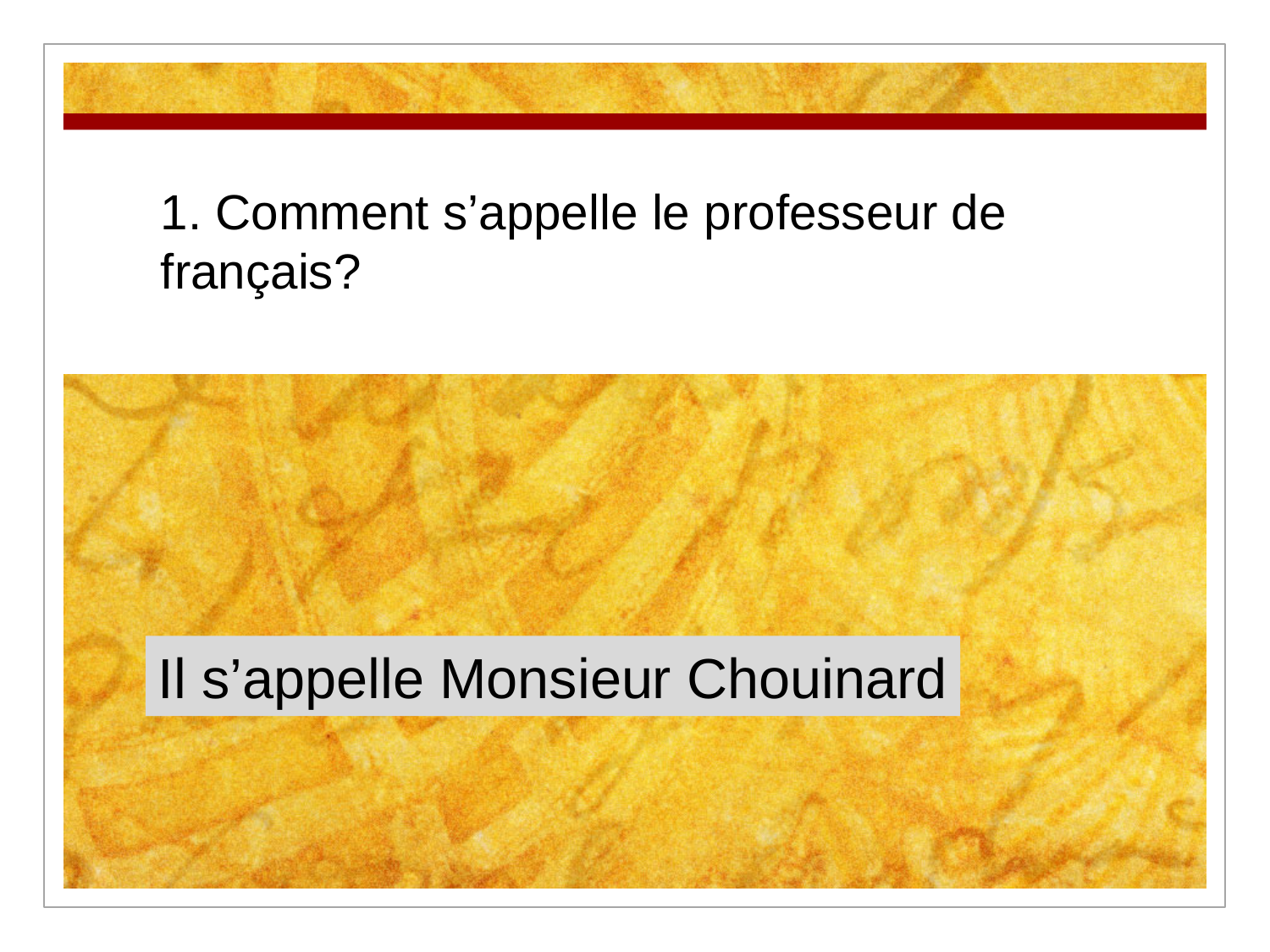

1. Comment s’appelle le professeur de français?
Il s’appelle Monsieur Chouinard